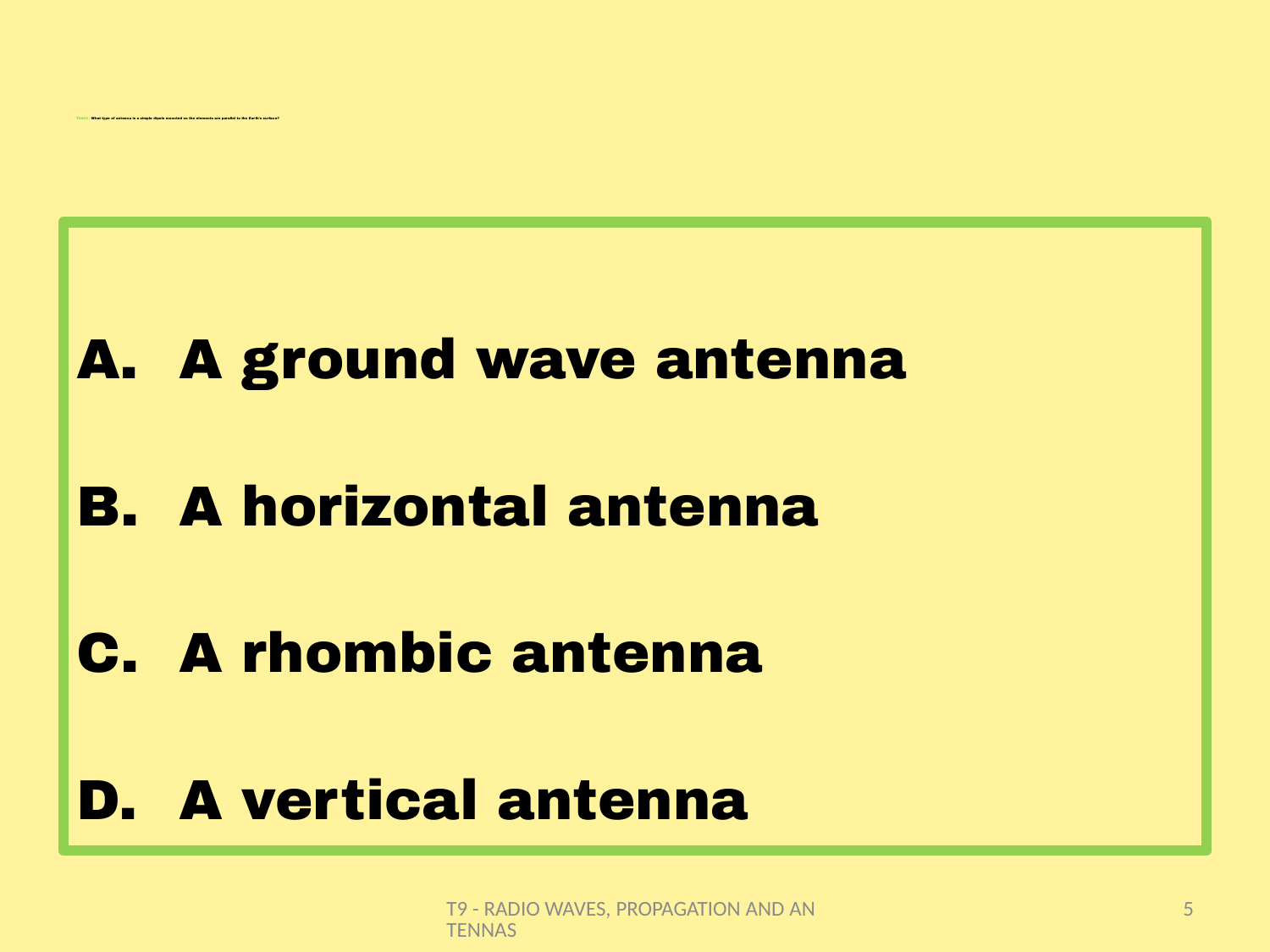

# T9A03 - What type of antenna is a simple dipole mounted so the elements are parallel to the Earth's surface?

A ground wave antenna
A horizontal antenna
A rhombic antenna
A vertical antenna
T9 - RADIO WAVES, PROPAGATION AND ANTENNAS
5